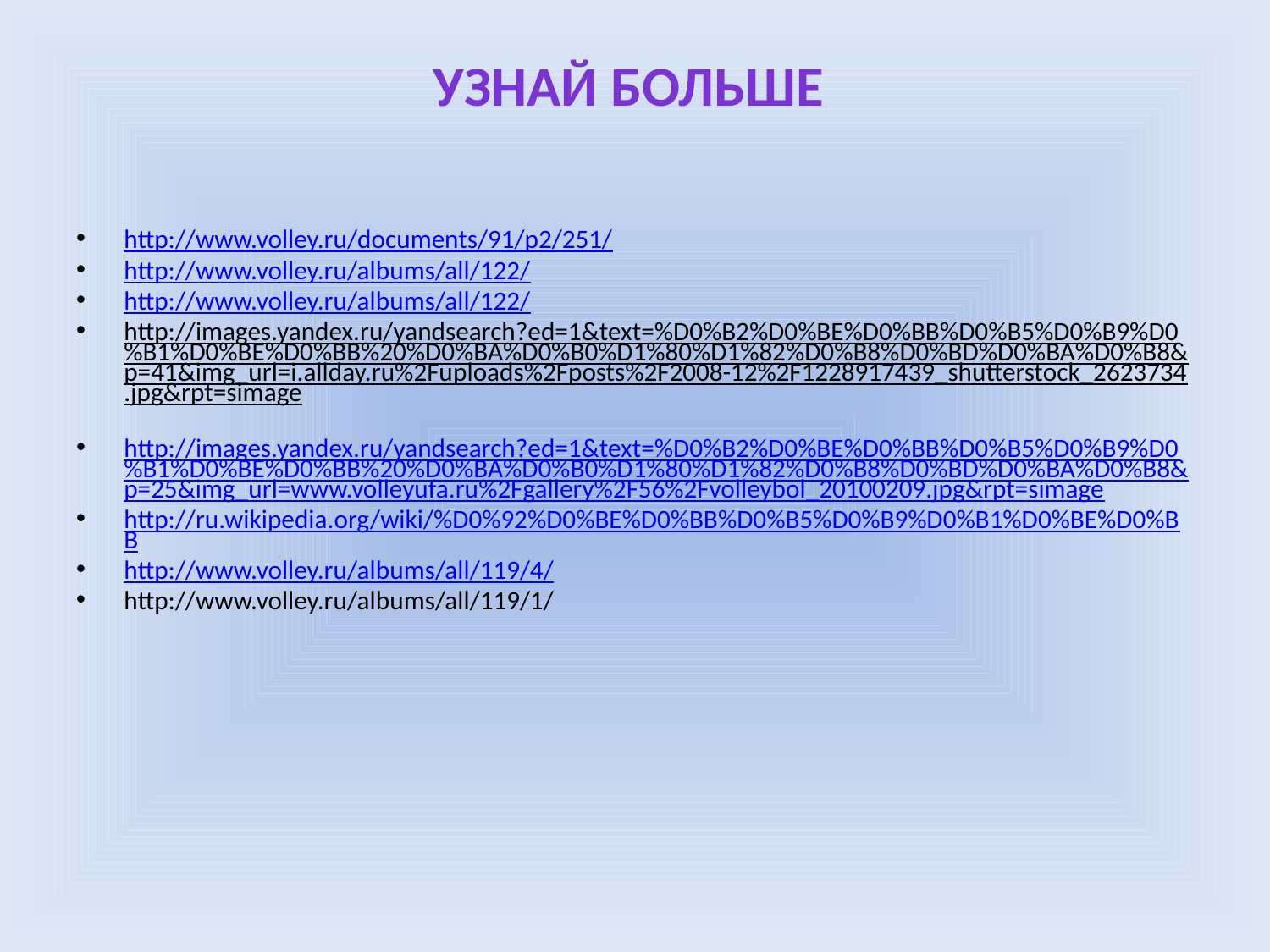

# Узнай больше
http://www.volley.ru/documents/91/p2/251/
http://www.volley.ru/albums/all/122/
http://www.volley.ru/albums/all/122/
http://images.yandex.ru/yandsearch?ed=1&text=%D0%B2%D0%BE%D0%BB%D0%B5%D0%B9%D0%B1%D0%BE%D0%BB%20%D0%BA%D0%B0%D1%80%D1%82%D0%B8%D0%BD%D0%BA%D0%B8&p=41&img_url=i.allday.ru%2Fuploads%2Fposts%2F2008-12%2F1228917439_shutterstock_2623734.jpg&rpt=simage
http://images.yandex.ru/yandsearch?ed=1&text=%D0%B2%D0%BE%D0%BB%D0%B5%D0%B9%D0%B1%D0%BE%D0%BB%20%D0%BA%D0%B0%D1%80%D1%82%D0%B8%D0%BD%D0%BA%D0%B8&p=25&img_url=www.volleyufa.ru%2Fgallery%2F56%2Fvolleybol_20100209.jpg&rpt=simage
http://ru.wikipedia.org/wiki/%D0%92%D0%BE%D0%BB%D0%B5%D0%B9%D0%B1%D0%BE%D0%BB
http://www.volley.ru/albums/all/119/4/
http://www.volley.ru/albums/all/119/1/